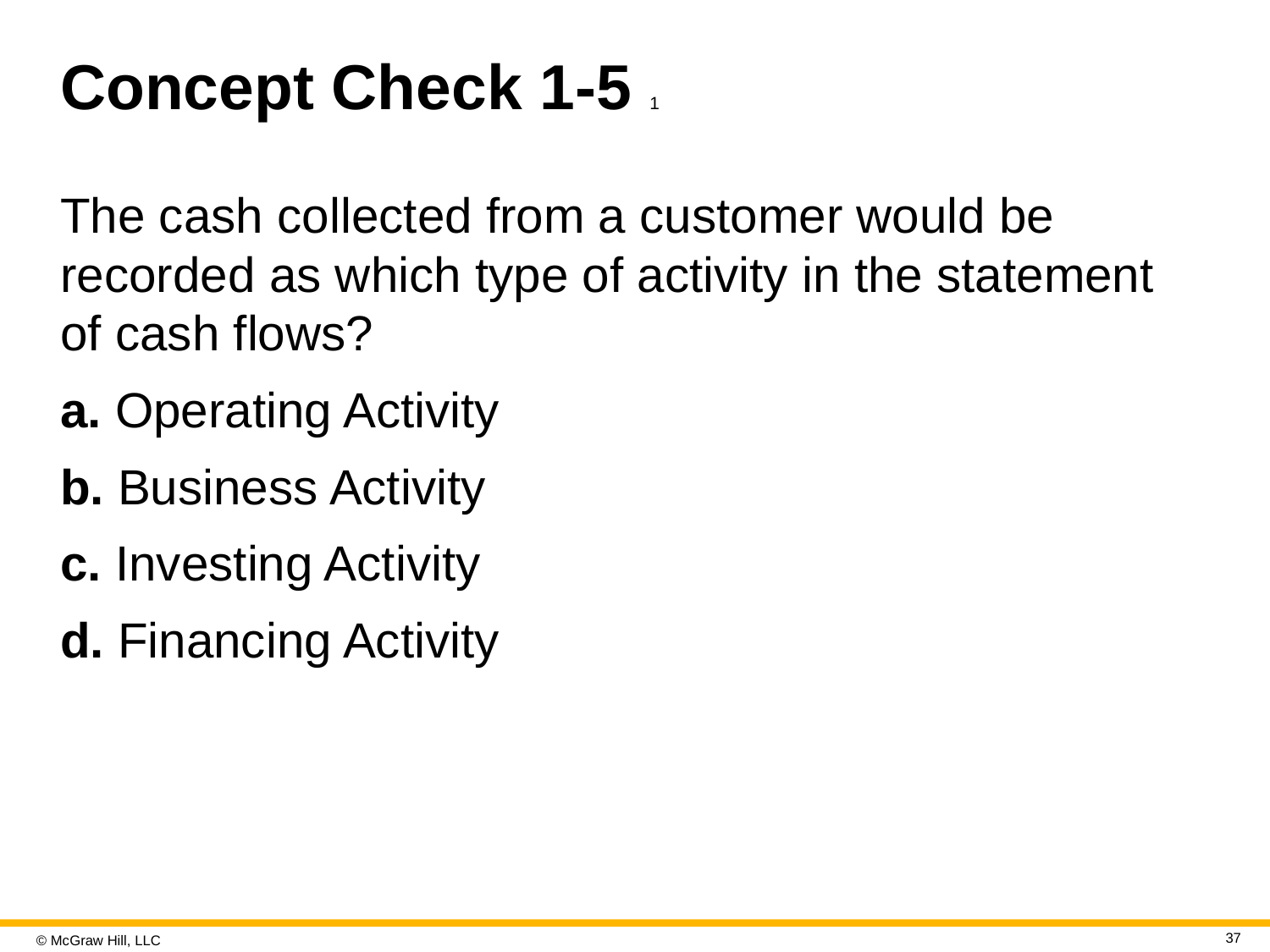

# Concept Check 1-5 1
The cash collected from a customer would be recorded as which type of activity in the statement of cash flows?
a. Operating Activity
b. Business Activity
c. Investing Activity
d. Financing Activity
37